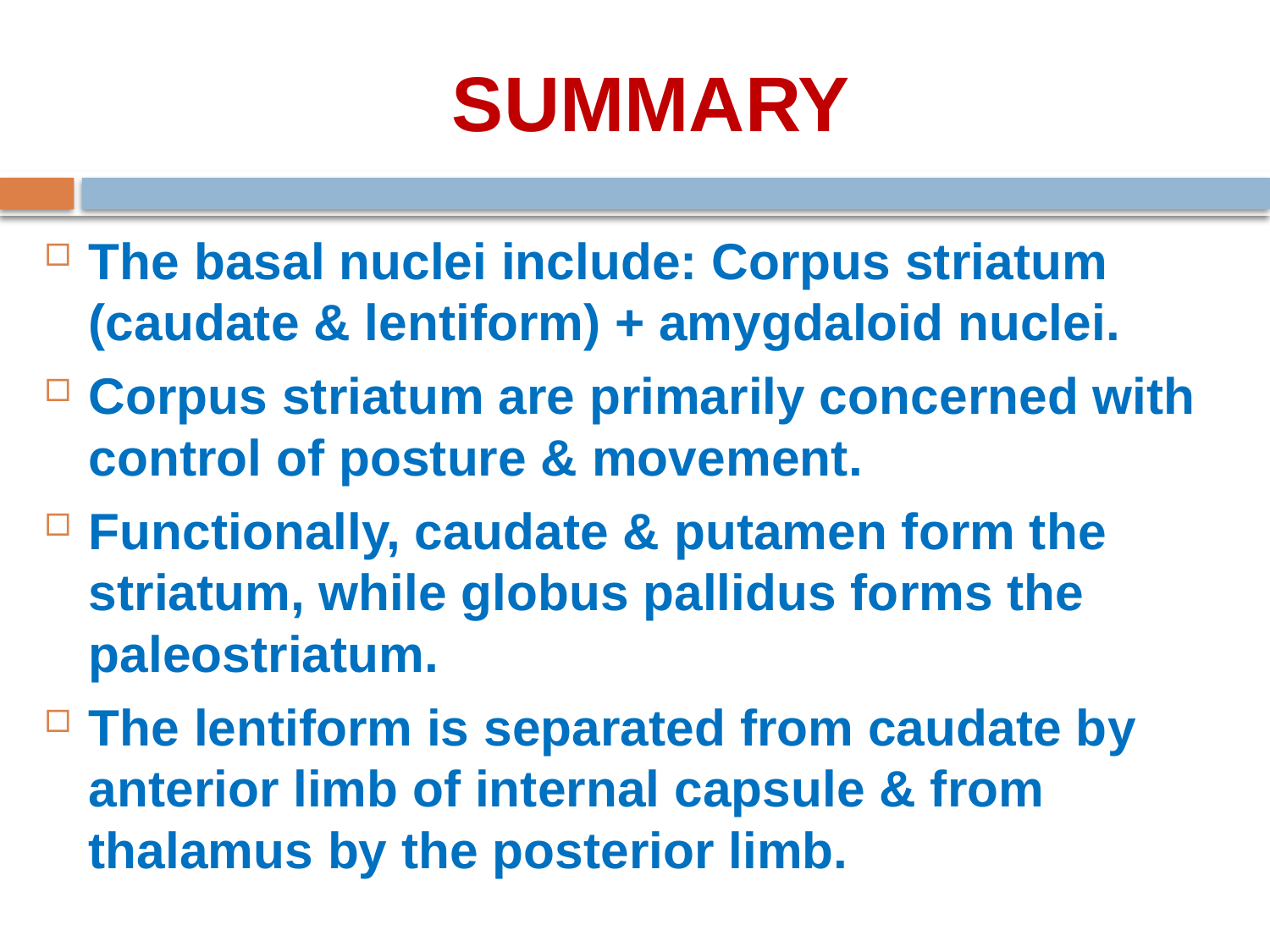

# SUMMARY
The basal nuclei include: Corpus striatum (caudate & lentiform) + amygdaloid nuclei.
Corpus striatum are primarily concerned with control of posture & movement.
Functionally, caudate & putamen form the striatum, while globus pallidus forms the paleostriatum.
The lentiform is separated from caudate by anterior limb of internal capsule & from thalamus by the posterior limb.